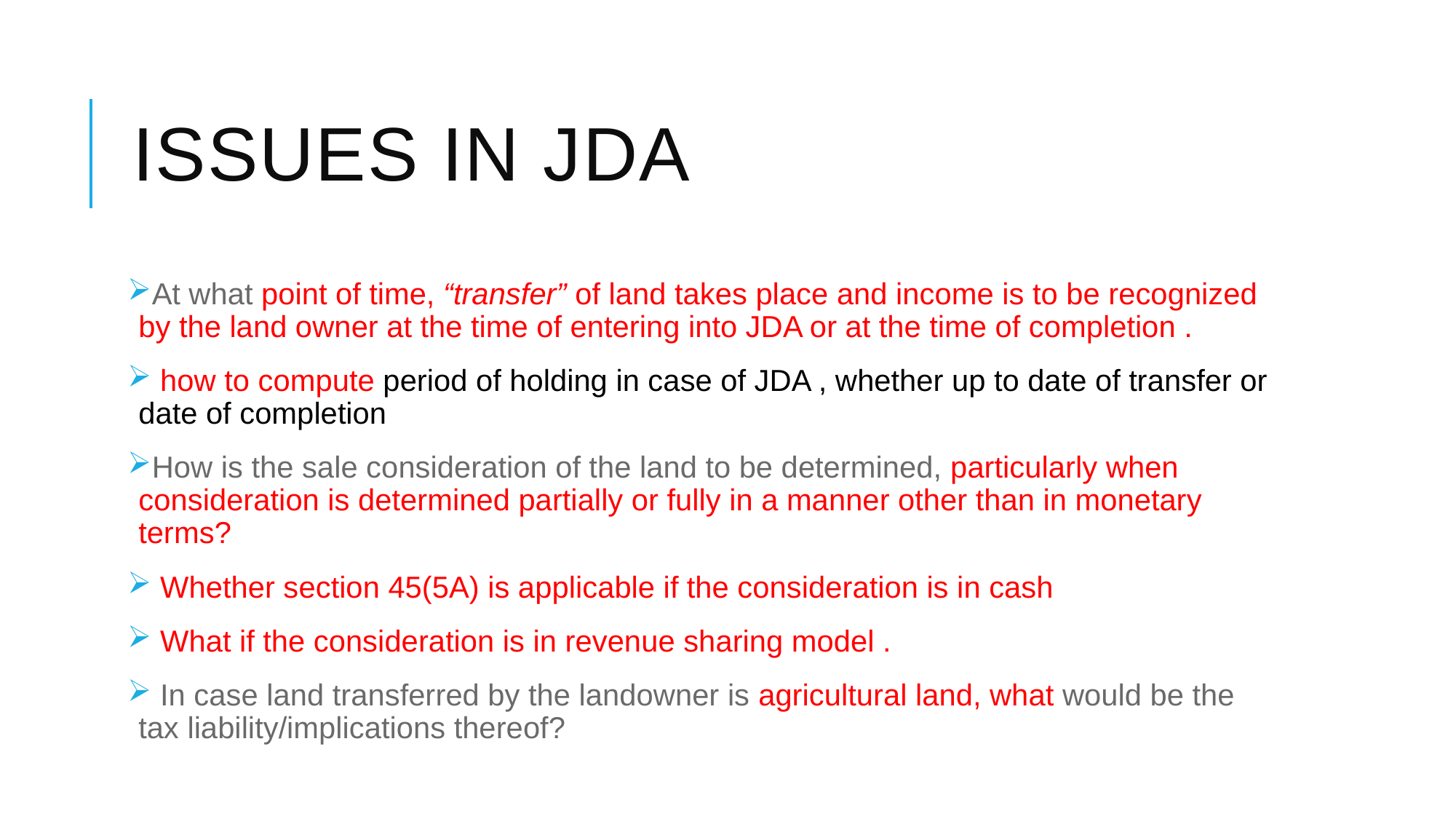

# Issues in JDA
At what point of time, “transfer” of land takes place and income is to be recognized by the land owner at the time of entering into JDA or at the time of completion .
 how to compute period of holding in case of JDA , whether up to date of transfer or date of completion
How is the sale consideration of the land to be determined, particularly when consideration is determined partially or fully in a manner other than in monetary terms?
 Whether section 45(5A) is applicable if the consideration is in cash
 What if the consideration is in revenue sharing model .
 In case land transferred by the landowner is agricultural land, what would be the tax liability/implications thereof?